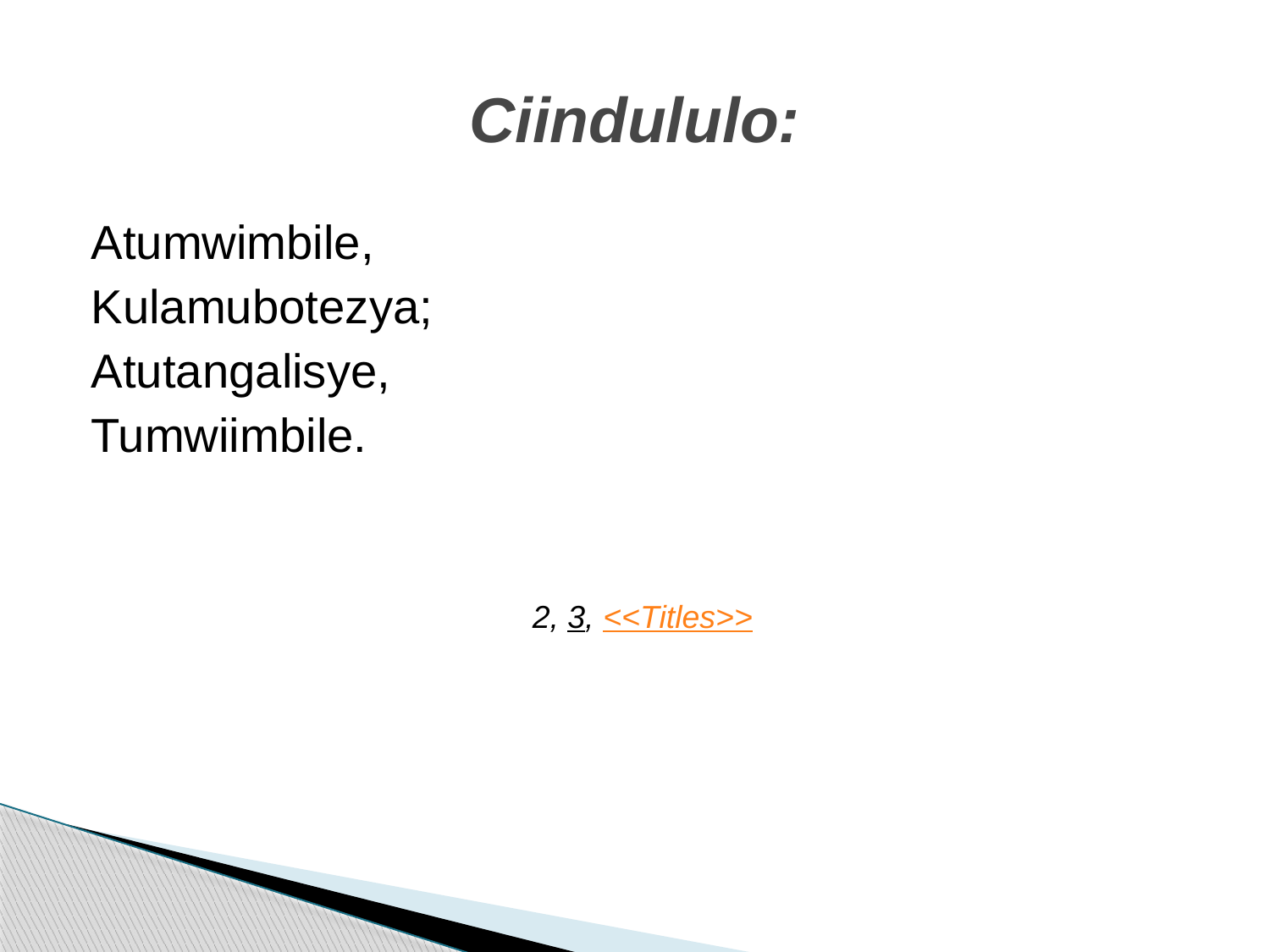

# Ciindululo:
Atumwimbile,
Kulamubotezya;
Atutangalisye,
Tumwiimbile.

2, 3, <<Titles>>